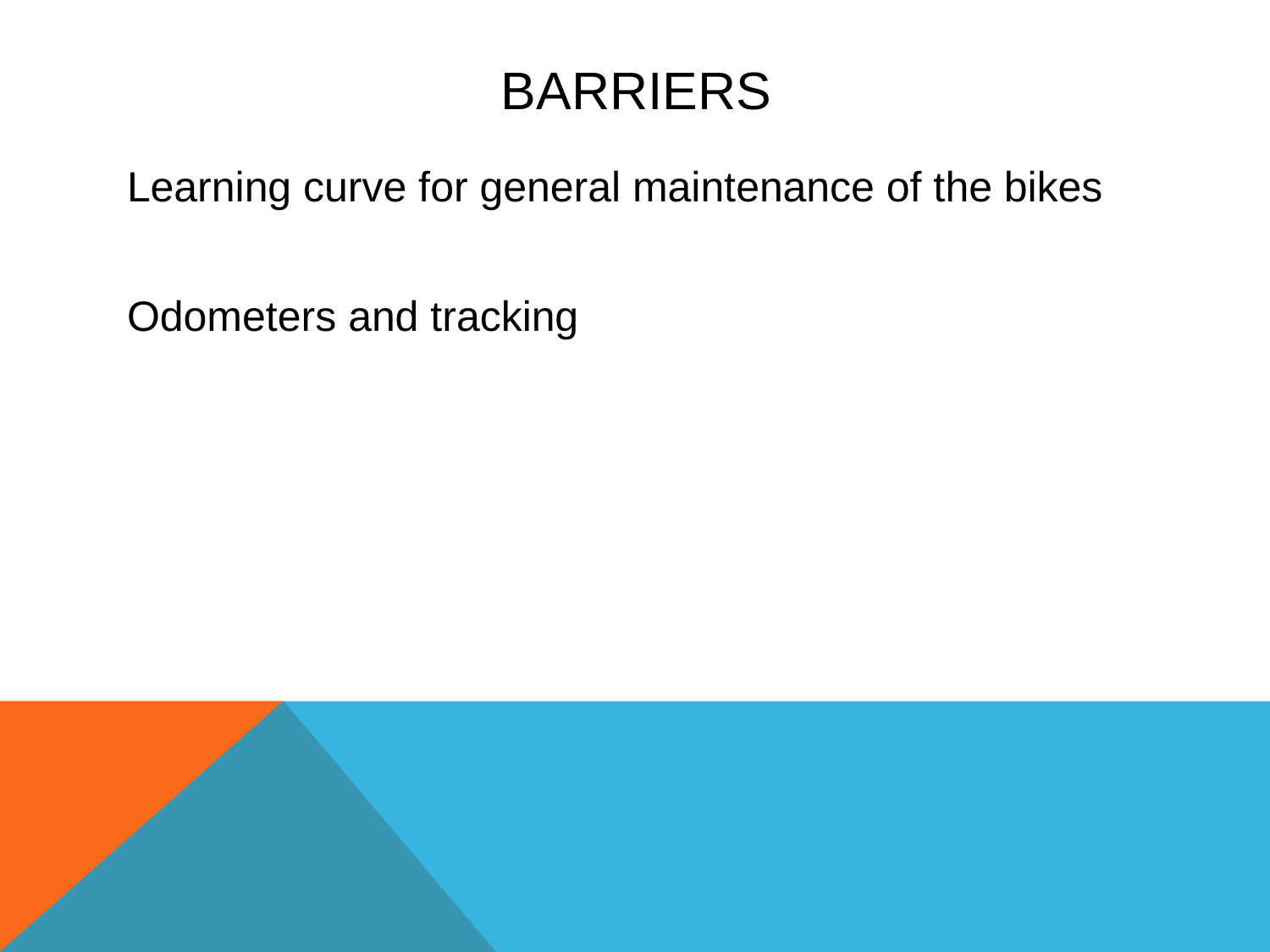

# Barriers
Learning curve for general maintenance of the bikes

Odometers and tracking